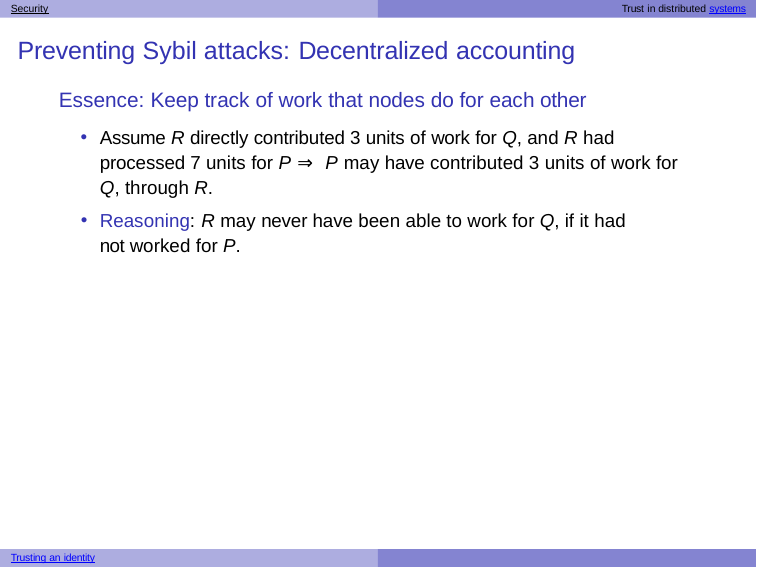

Security	Trust in distributed systems
# Preventing Sybil attacks: Decentralized accounting
Essence: Keep track of work that nodes do for each other
Assume R directly contributed 3 units of work for Q, and R had processed 7 units for P ⇒ P may have contributed 3 units of work for Q, through R.
Reasoning: R may never have been able to work for Q, if it had not worked for P.

Trusting an identity